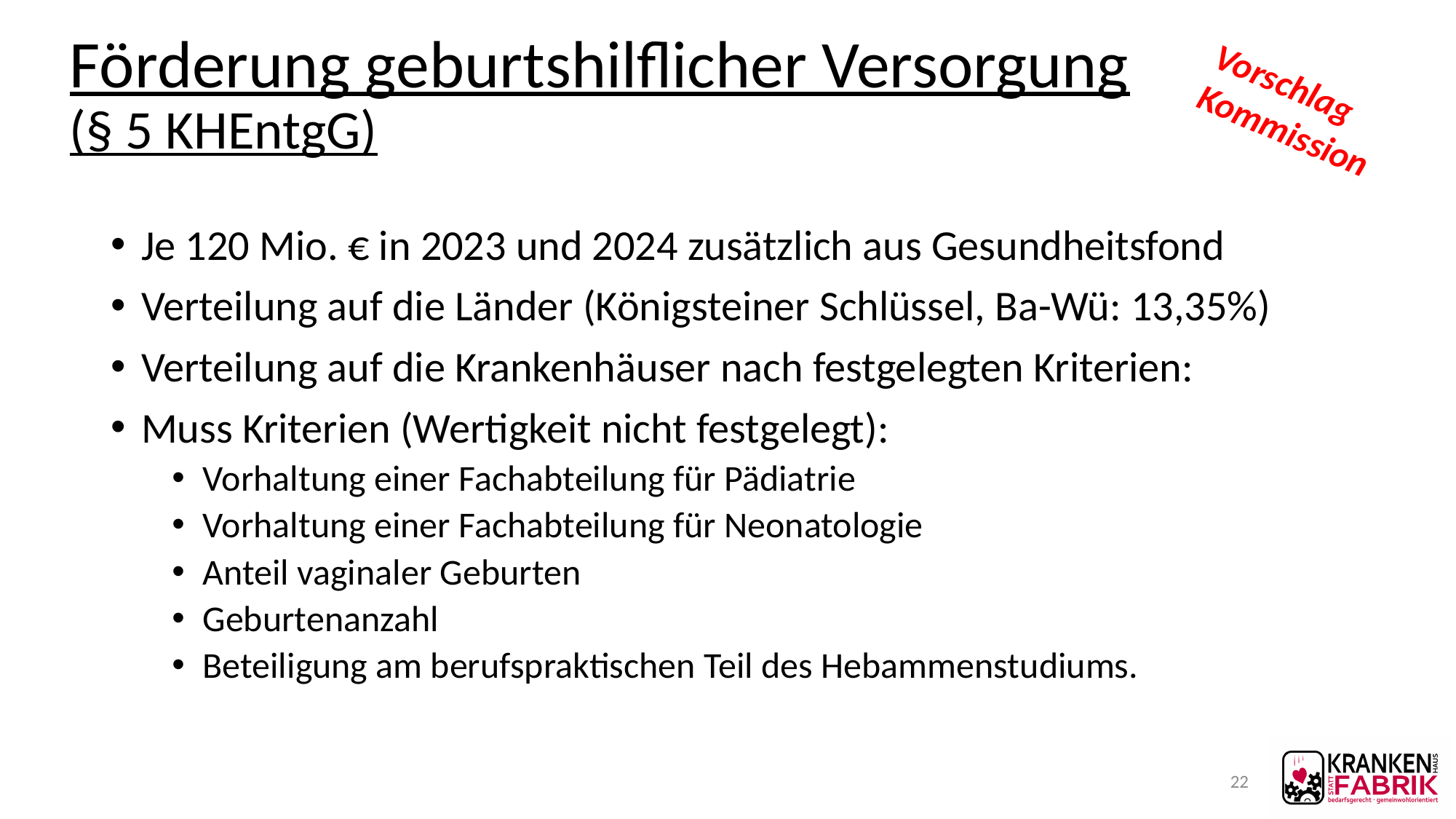

# Förderung geburtshilflicher Versorgung (§ 5 KHEntgG)
Vorschlag
Kommission
Je 120 Mio. € in 2023 und 2024 zusätzlich aus Gesundheitsfond
Verteilung auf die Länder (Königsteiner Schlüssel, Ba-Wü: 13,35%)
Verteilung auf die Krankenhäuser nach festgelegten Kriterien:
Muss Kriterien (Wertigkeit nicht festgelegt):
Vorhaltung einer Fachabteilung für Pädiatrie
Vorhaltung einer Fachabteilung für Neonatologie
Anteil vaginaler Geburten
Geburtenanzahl
Beteiligung am berufspraktischen Teil des Hebammenstudiums.
22